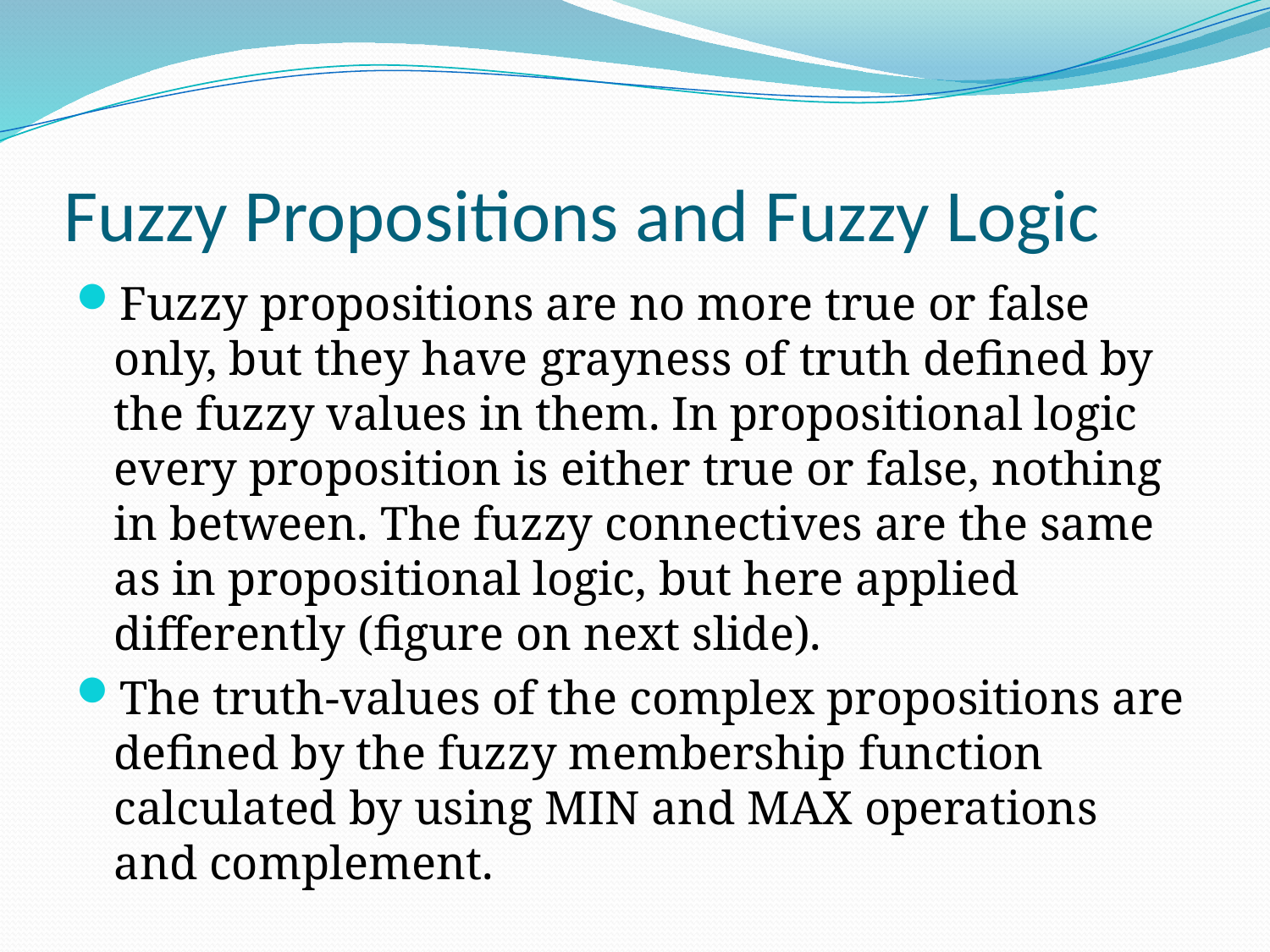

# Fuzzy Propositions and Fuzzy Logic
Fuzzy propositions are no more true or false only, but they have grayness of truth defined by the fuzzy values in them. In propositional logic every proposition is either true or false, nothing in between. The fuzzy connectives are the same as in propositional logic, but here applied differently (figure on next slide).
The truth-values of the complex propositions are defined by the fuzzy membership function calculated by using MIN and MAX operations and complement.